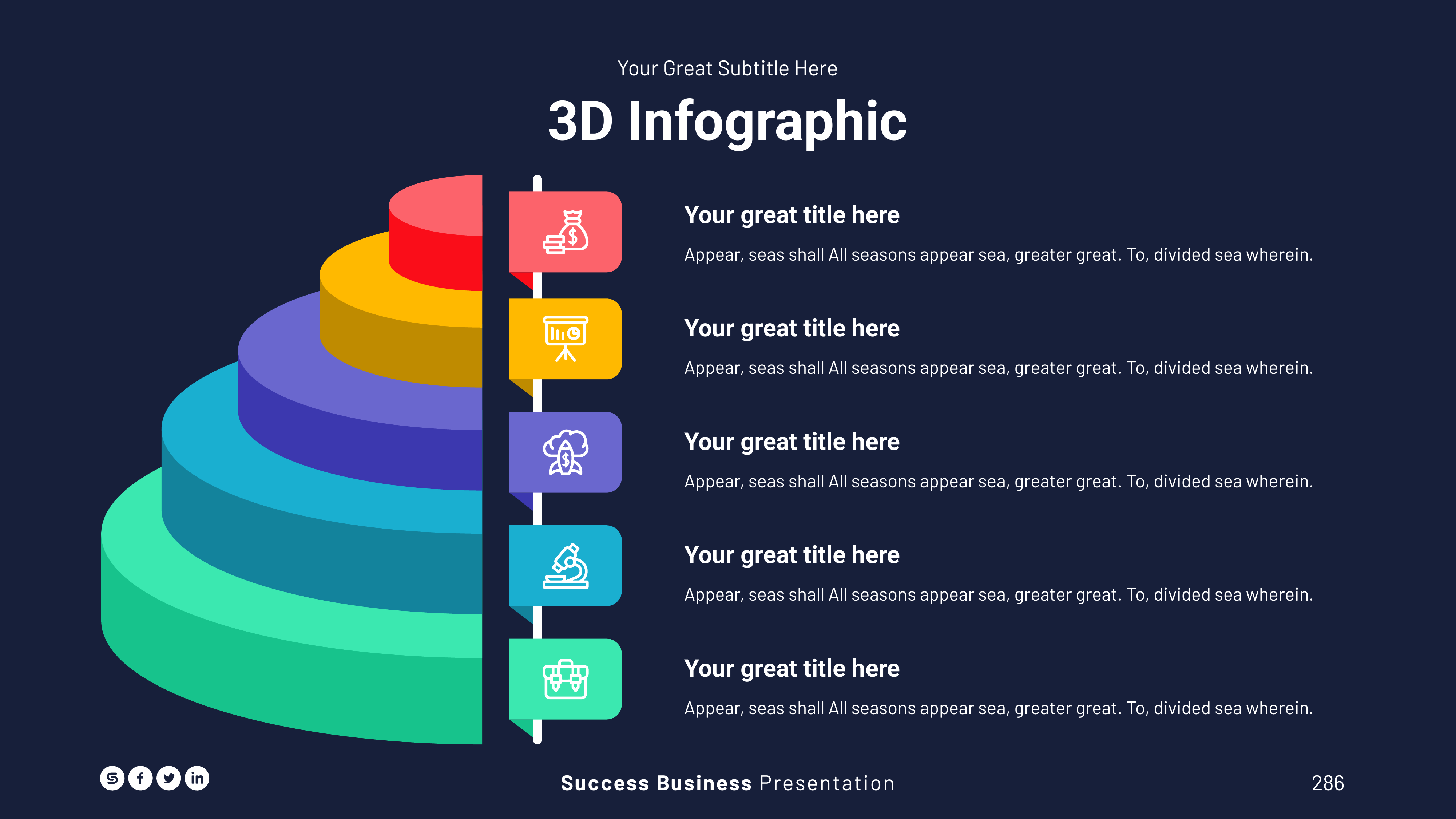

Your Great Subtitle Here
3D Infographic

Your great title here
Appear, seas shall All seasons appear sea, greater great. To, divided sea wherein.

Your great title here
Appear, seas shall All seasons appear sea, greater great. To, divided sea wherein.

Your great title here
Appear, seas shall All seasons appear sea, greater great. To, divided sea wherein.

Your great title here
Appear, seas shall All seasons appear sea, greater great. To, divided sea wherein.

Your great title here
Appear, seas shall All seasons appear sea, greater great. To, divided sea wherein.